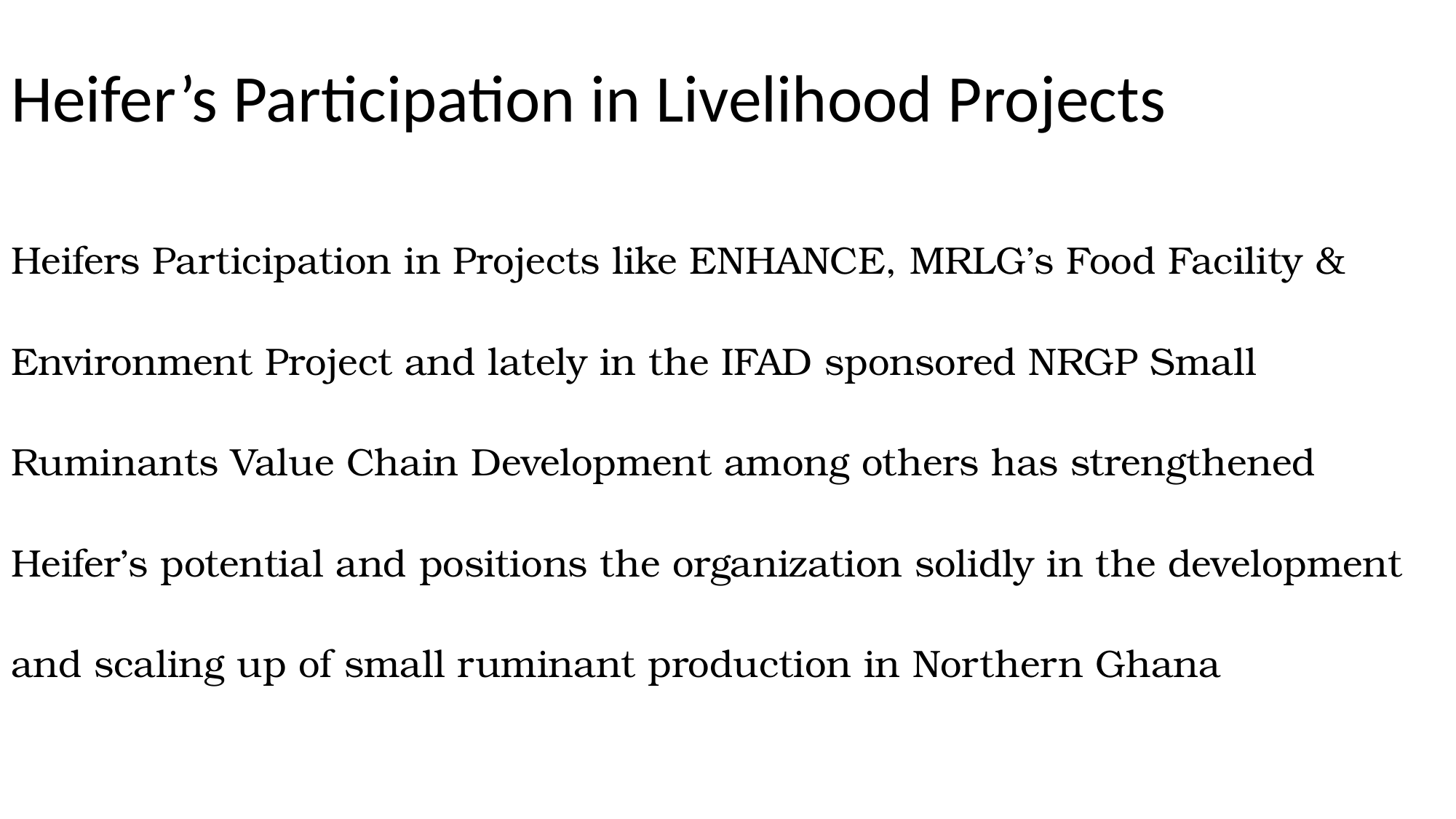

# Heifer’s Participation in Livelihood Projects

Heifers Participation in Projects like ENHANCE, MRLG’s Food Facility & Environment Project and lately in the IFAD sponsored NRGP Small Ruminants Value Chain Development among others has strengthened Heifer’s potential and positions the organization solidly in the development and scaling up of small ruminant production in Northern Ghana